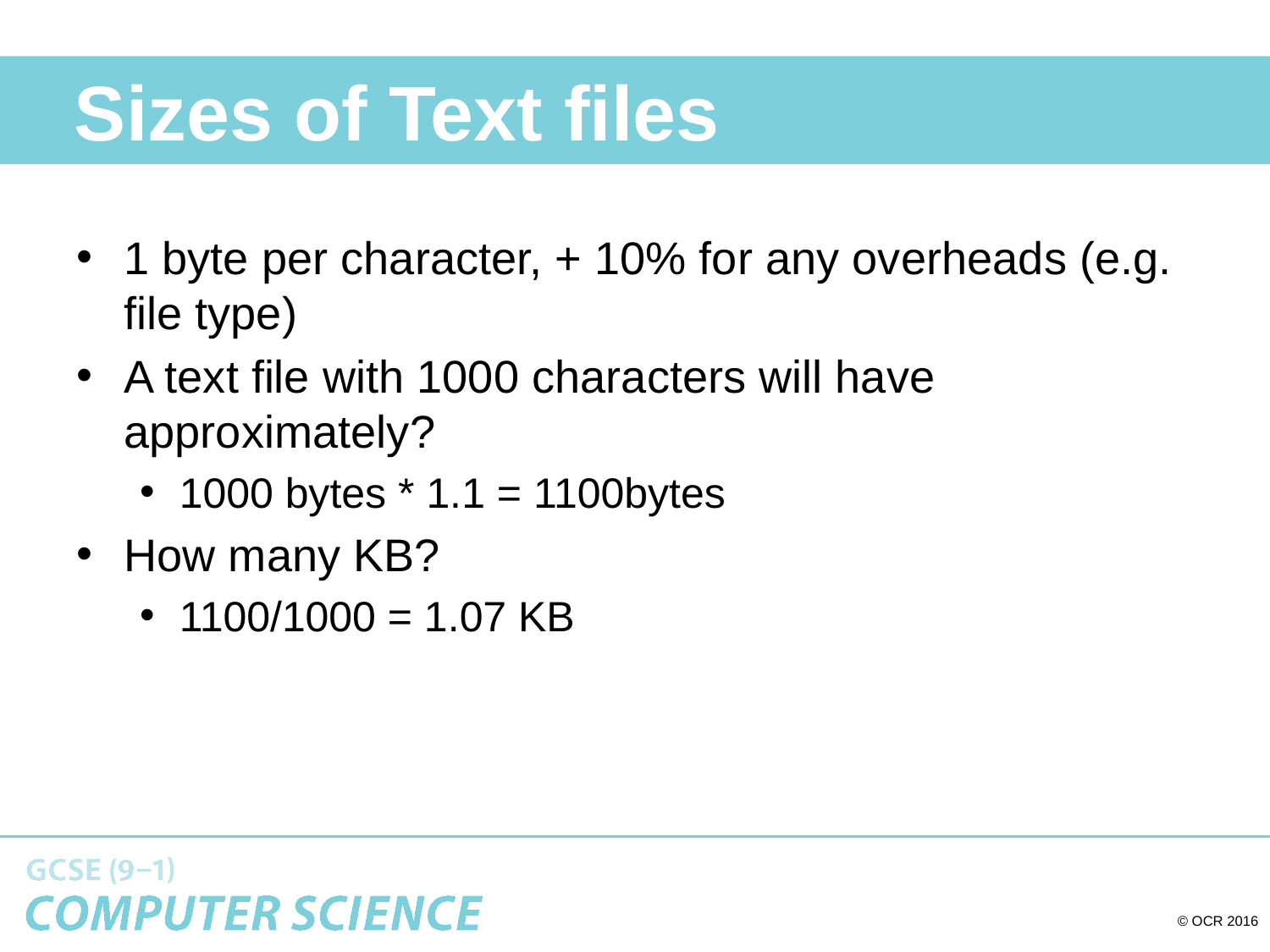

# Sizes of Text files
1 byte per character, + 10% for any overheads (e.g. file type)
A text file with 1000 characters will have approximately?
1000 bytes * 1.1 = 1100bytes
How many KB?
1100/1000 = 1.07 KB